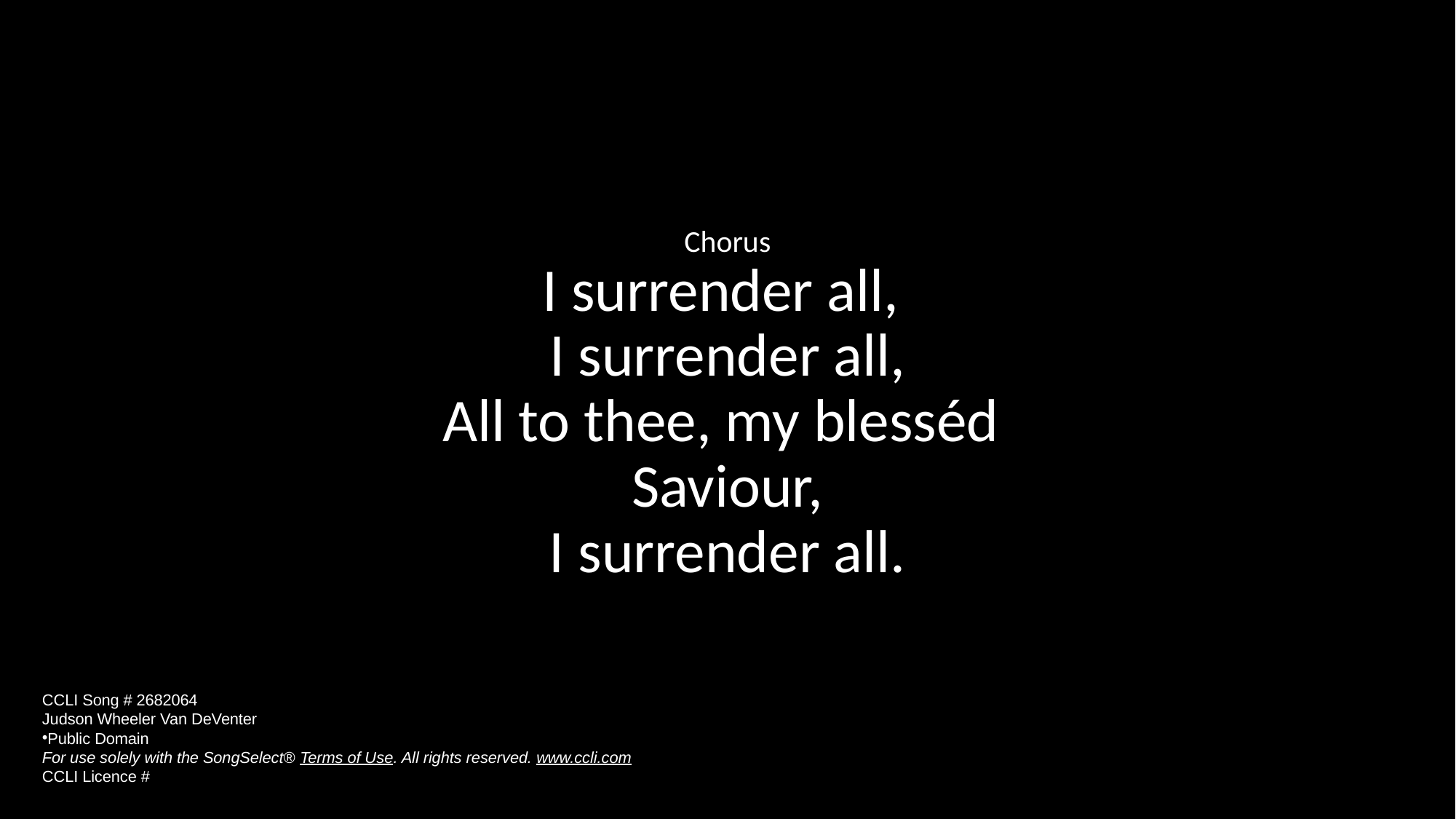

Chorus
I surrender all,
I surrender all,
All to thee, my blesséd
Saviour,
I surrender all.
CCLI Song # 2682064
Judson Wheeler Van DeVenter
Public Domain
For use solely with the SongSelect® Terms of Use. All rights reserved. www.ccli.com
CCLI Licence #